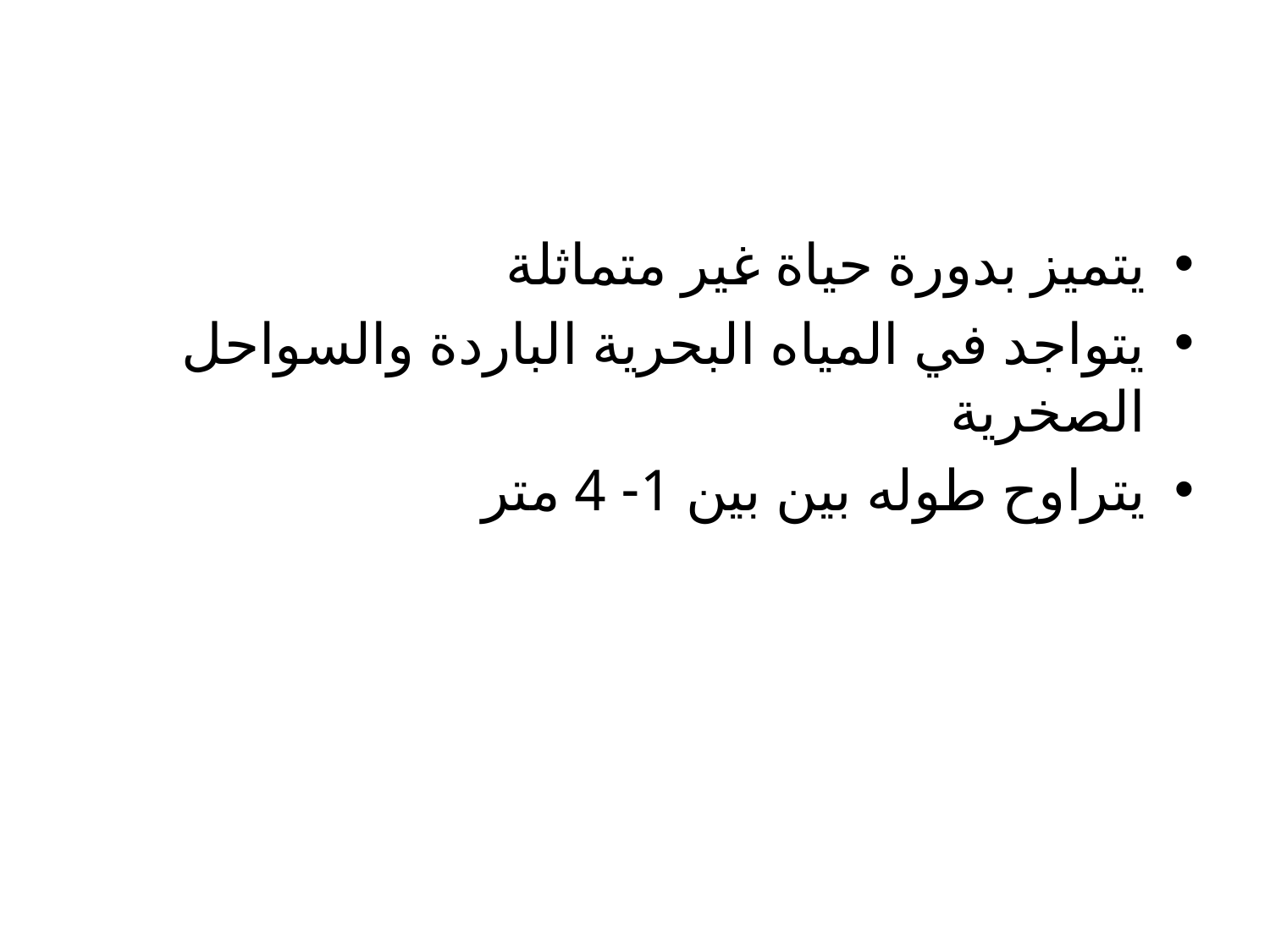

#
يتميز بدورة حياة غير متماثلة
يتواجد في المياه البحرية الباردة والسواحل الصخرية
يتراوح طوله بين بين 1- 4 متر